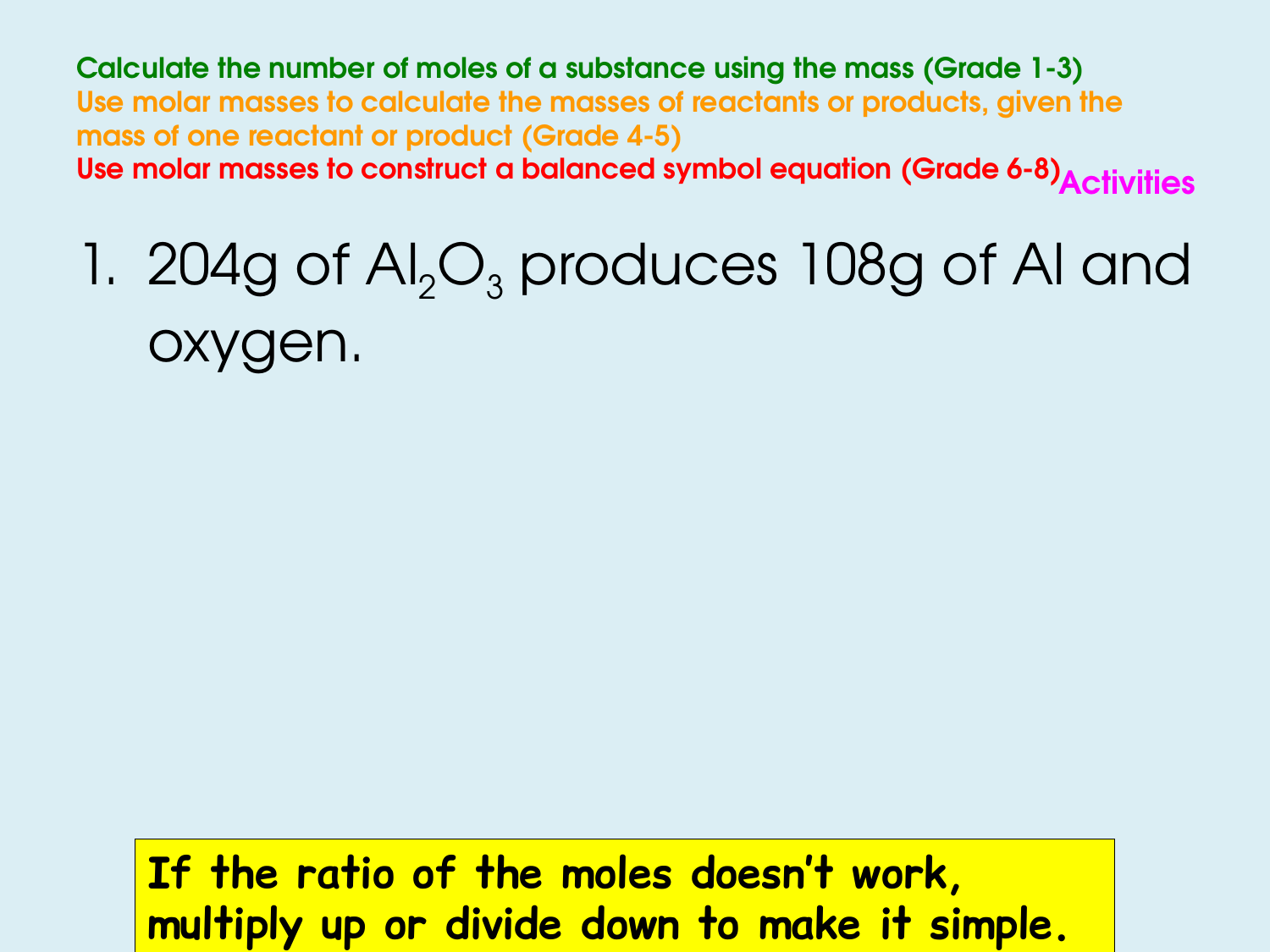

# Calculate the number of moles of a substance using the mass (Grade 1-3) Use molar masses to calculate the masses of reactants or products, given the mass of one reactant or product (Grade 4-5) Use molar masses to construct a balanced symbol equation (Grade 6-8)
Activities
204g of Al2O3 produces 108g of Al and oxygen.
If the ratio of the moles doesn’t work, multiply up or divide down to make it simple.